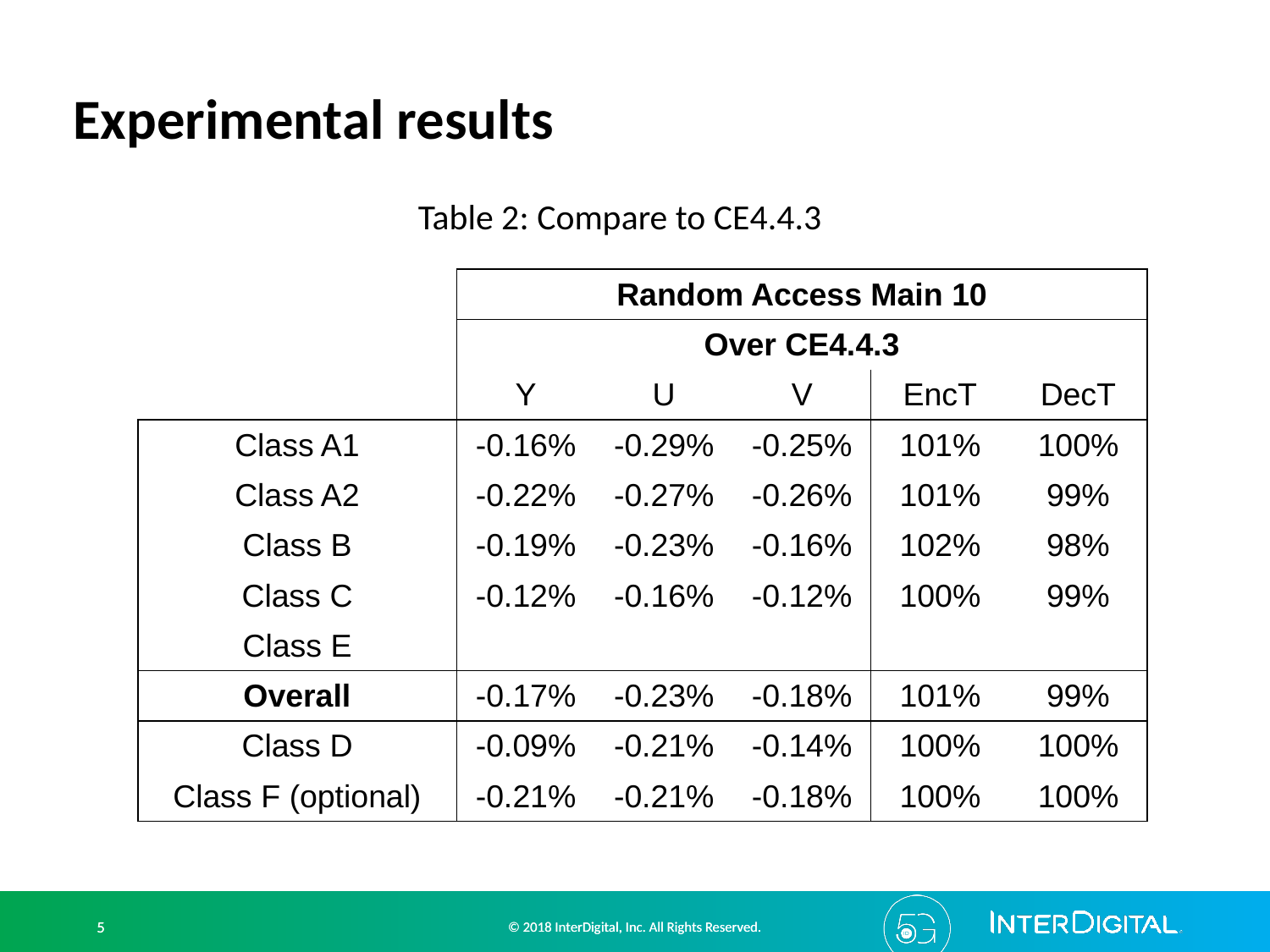

# Experimental results
Table 2: Compare to CE4.4.3
|  | Random Access Main 10 |  |  |  |  |
| --- | --- | --- | --- | --- | --- |
|  | Over CE4.4.3 |  |  |  |  |
|  | Y | U | V | EncT | DecT |
| Class A1 | -0.16% | -0.29% | -0.25% | 101% | 100% |
| Class A2 | -0.22% | -0.27% | -0.26% | 101% | 99% |
| Class B | -0.19% | -0.23% | -0.16% | 102% | 98% |
| Class C | -0.12% | -0.16% | -0.12% | 100% | 99% |
| Class E |  |  |  |  |  |
| Overall | -0.17% | -0.23% | -0.18% | 101% | 99% |
| Class D | -0.09% | -0.21% | -0.14% | 100% | 100% |
| Class F (optional) | -0.21% | -0.21% | -0.18% | 100% | 100% |
© 2018 InterDigital, Inc. All Rights Reserved.
© 2018 InterDigital, Inc. All Rights Reserved.
5
5